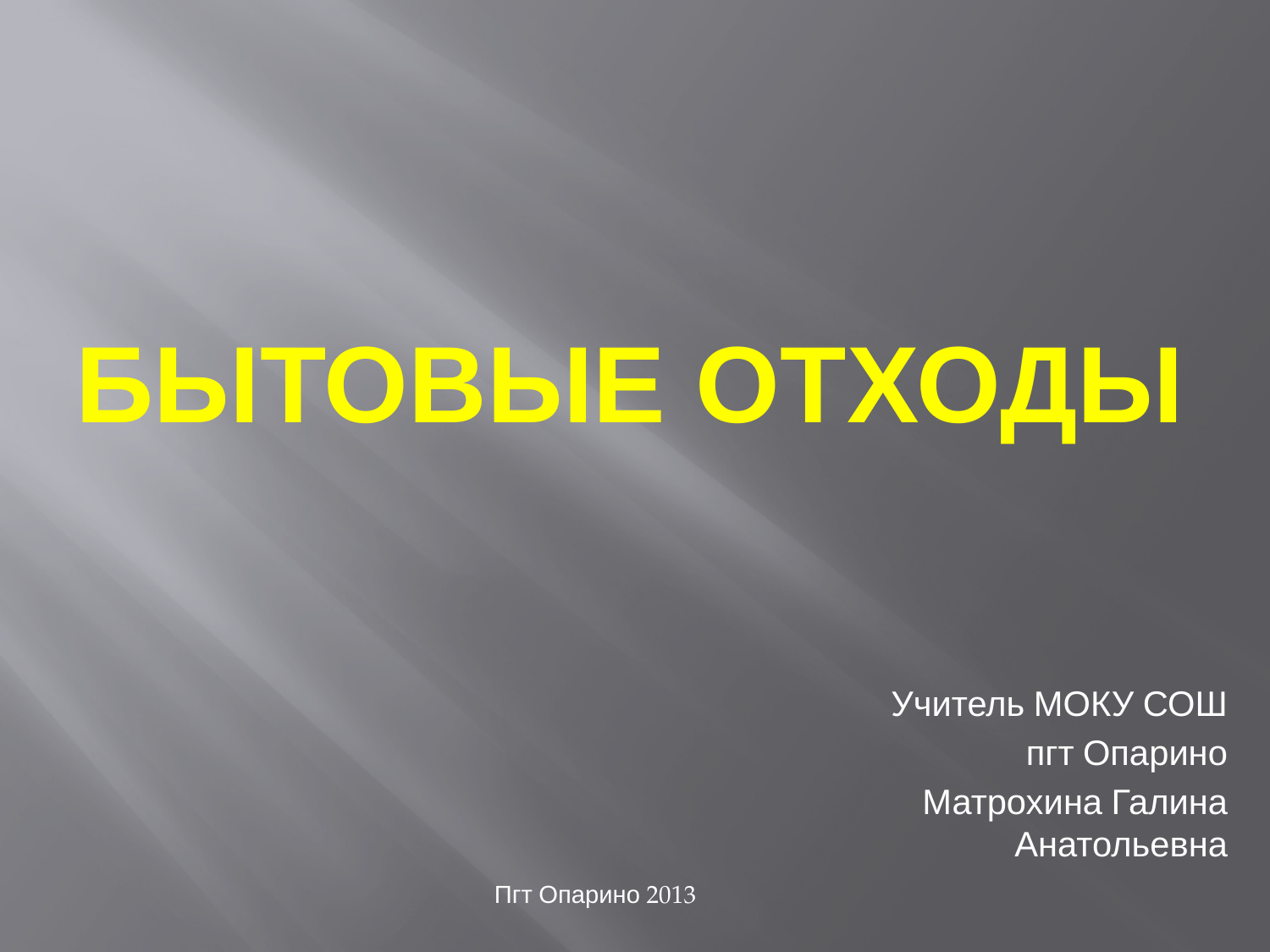

# Бытовые отходы
Учитель МОКУ СОШ
пгт Опарино
Матрохина Галина Анатольевна
Пгт Опарино 2013